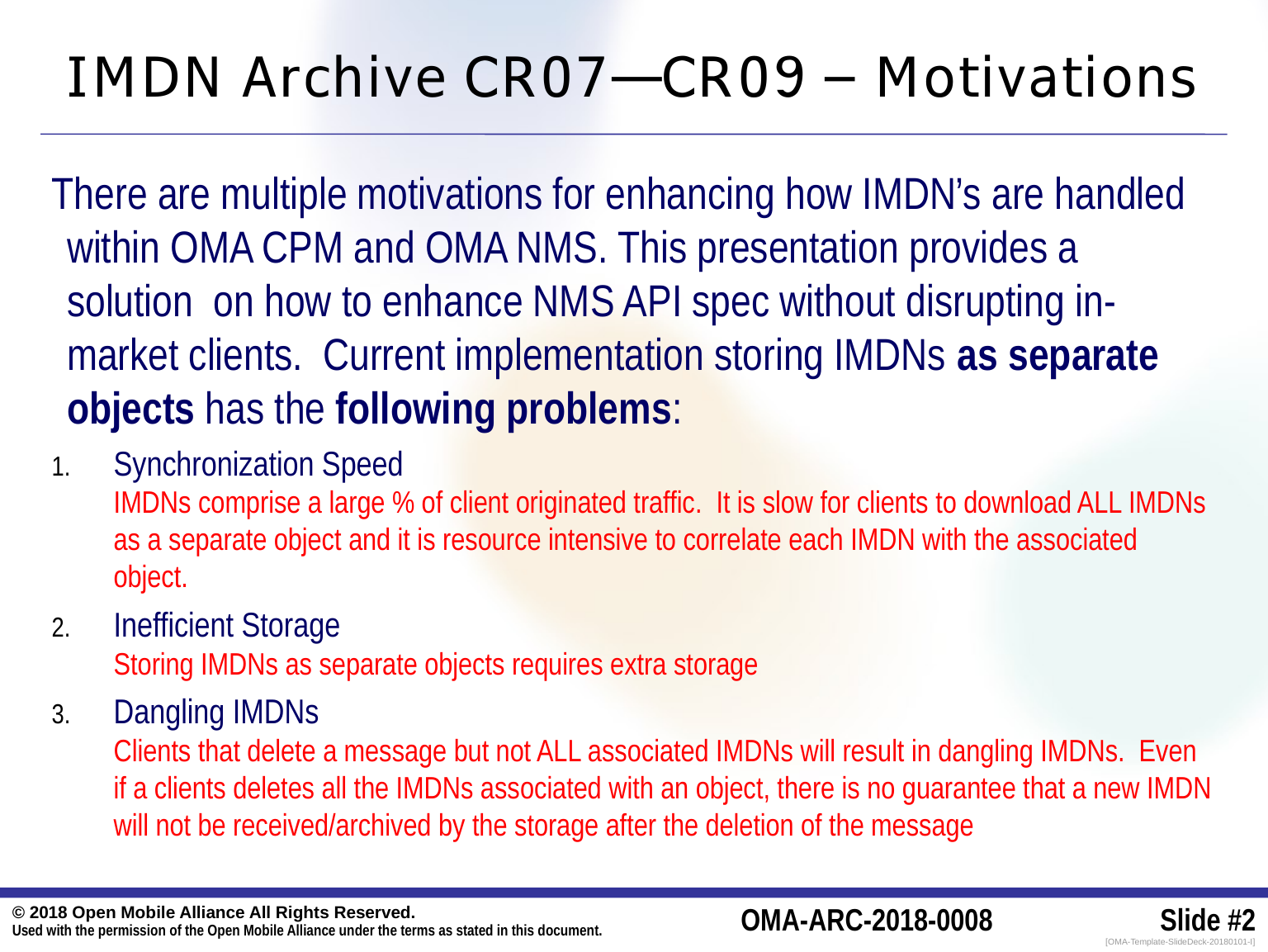

# IMDN Archive CR07—CR09 – Motivations
There are multiple motivations for enhancing how IMDN’s are handled within OMA CPM and OMA NMS. This presentation provides a solution  on how to enhance NMS API spec without disrupting in-market clients.  Current implementation storing IMDNs as separate objects has the following problems:
Synchronization Speed
IMDNs comprise a large % of client originated traffic.  It is slow for clients to download ALL IMDNs as a separate object and it is resource intensive to correlate each IMDN with the associated object.
Inefficient Storage
Storing IMDNs as separate objects requires extra storage
Dangling IMDNs
Clients that delete a message but not ALL associated IMDNs will result in dangling IMDNs.  Even if a clients deletes all the IMDNs associated with an object, there is no guarantee that a new IMDN will not be received/archived by the storage after the deletion of the message